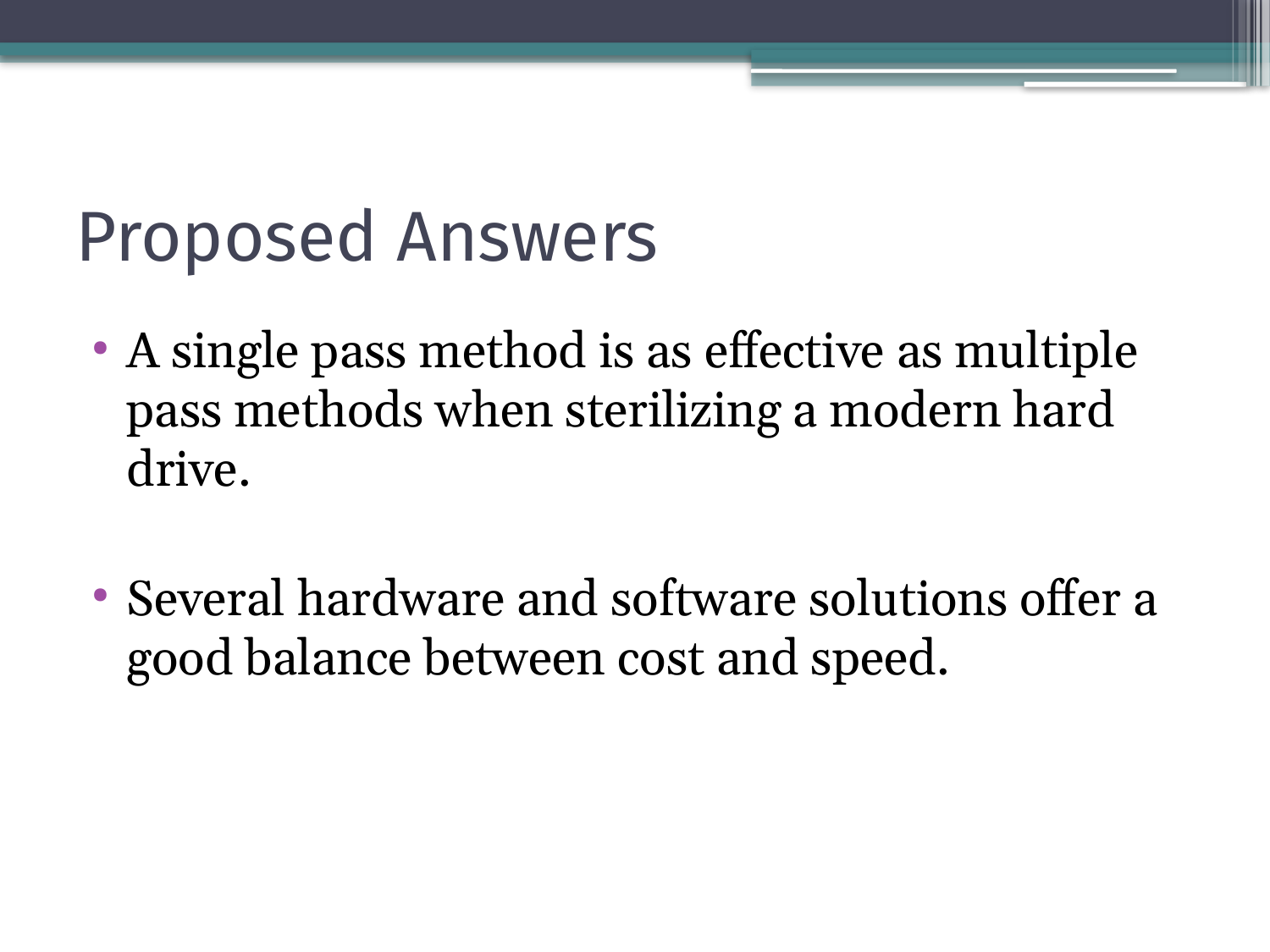

# Proposed Answers
A single pass method is as effective as multiple pass methods when sterilizing a modern hard drive.

Several hardware and software solutions offer a good balance between cost and speed.